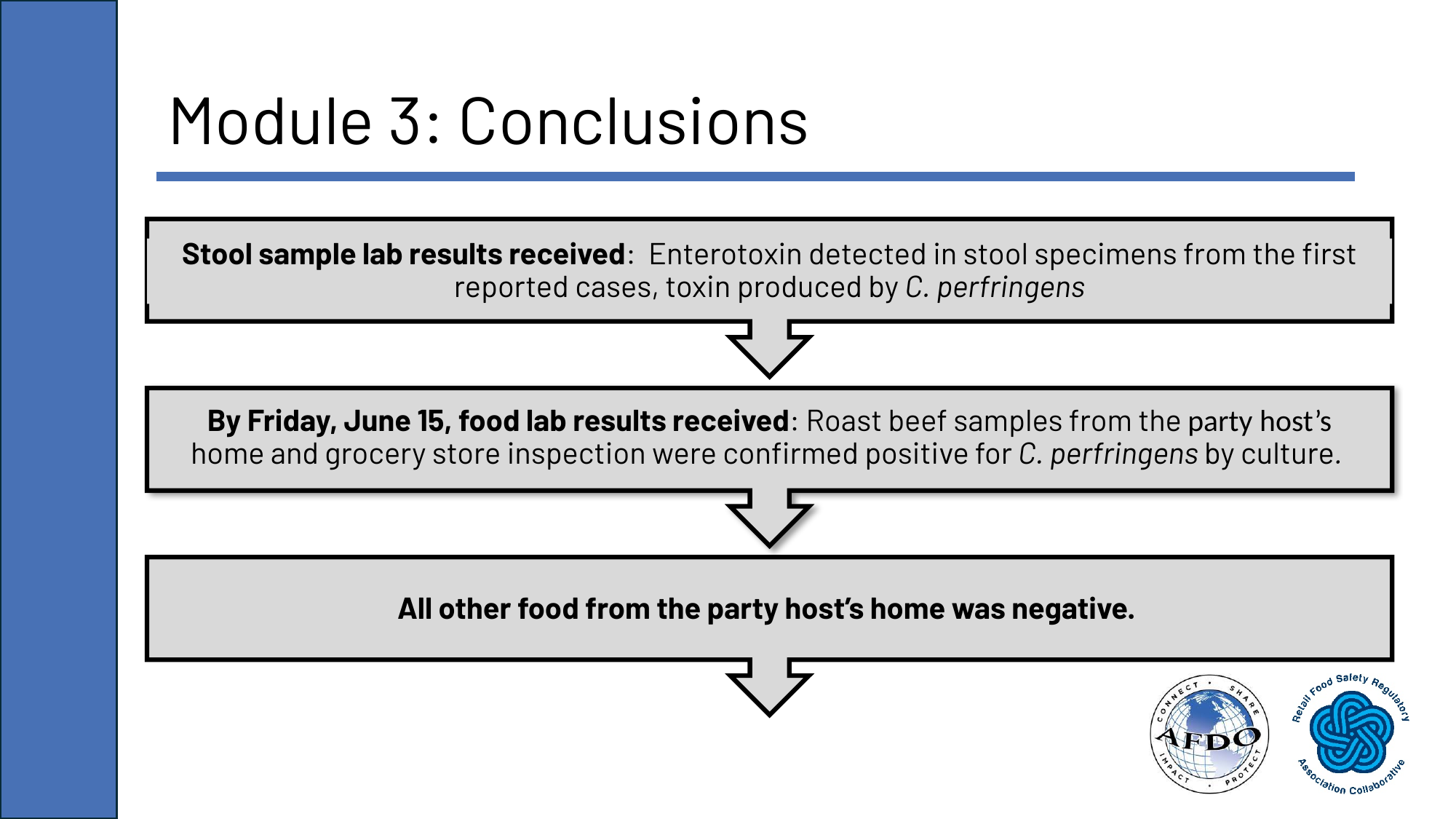

# Module 3: Conclusions

Stool sample lab results received:  Enterotoxin detected in stool specimens from the first reported cases, toxin produced by C. perfringens

By Friday, June 15, food lab results received: Roast beef samples from the party host’s home and grocery store inspection were confirmed positive for C. perfringens by culture.

All other food from the party host’s home was negative.